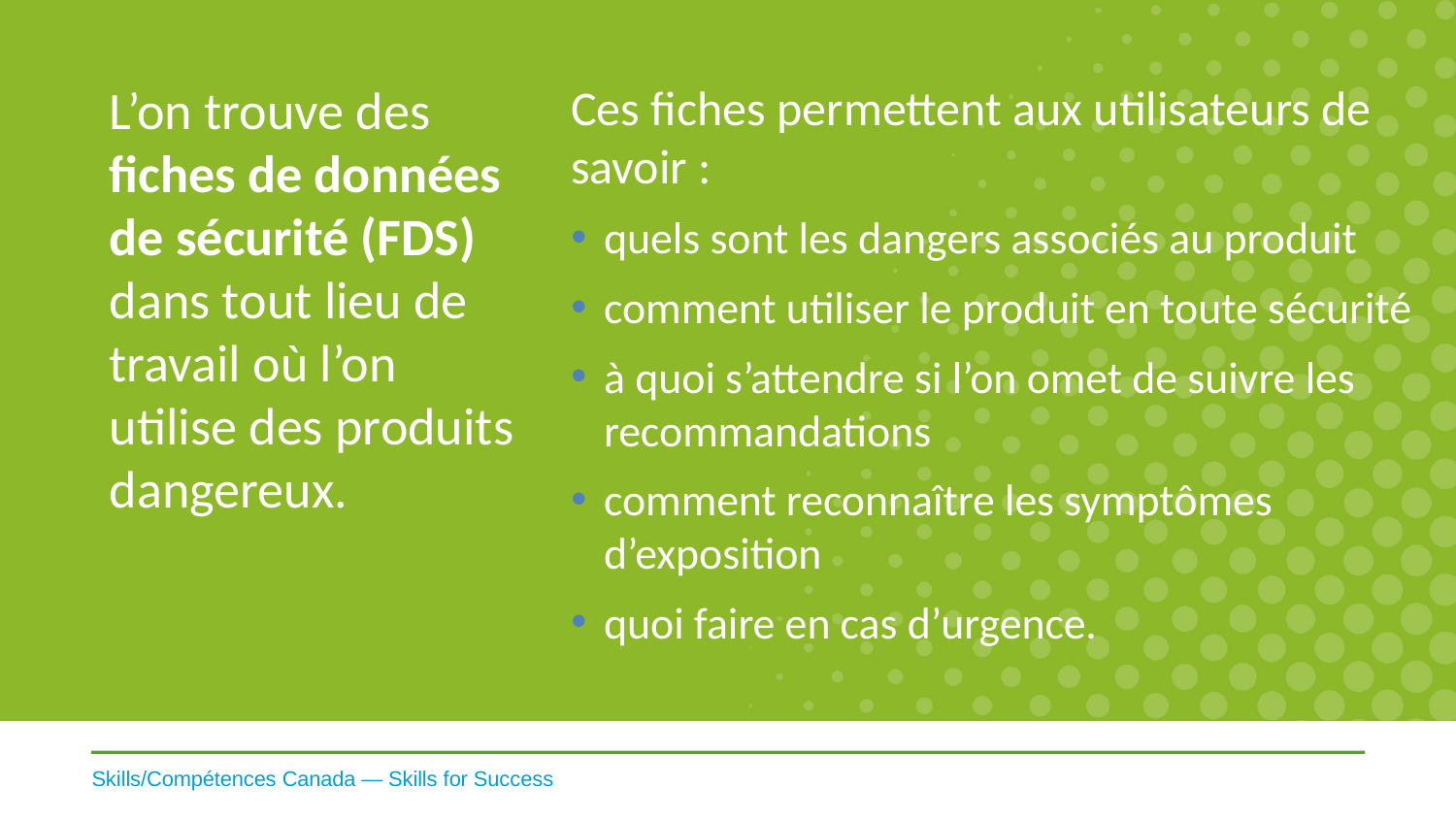

L’on trouve des fiches de données de sécurité (FDS) dans tout lieu de travail où l’on utilise des produits dangereux.
Ces fiches permettent aux utilisateurs de savoir :
quels sont les dangers associés au produit
comment utiliser le produit en toute sécurité
à quoi s’attendre si l’on omet de suivre les recommandations
comment reconnaître les symptômes d’exposition
quoi faire en cas d’urgence.